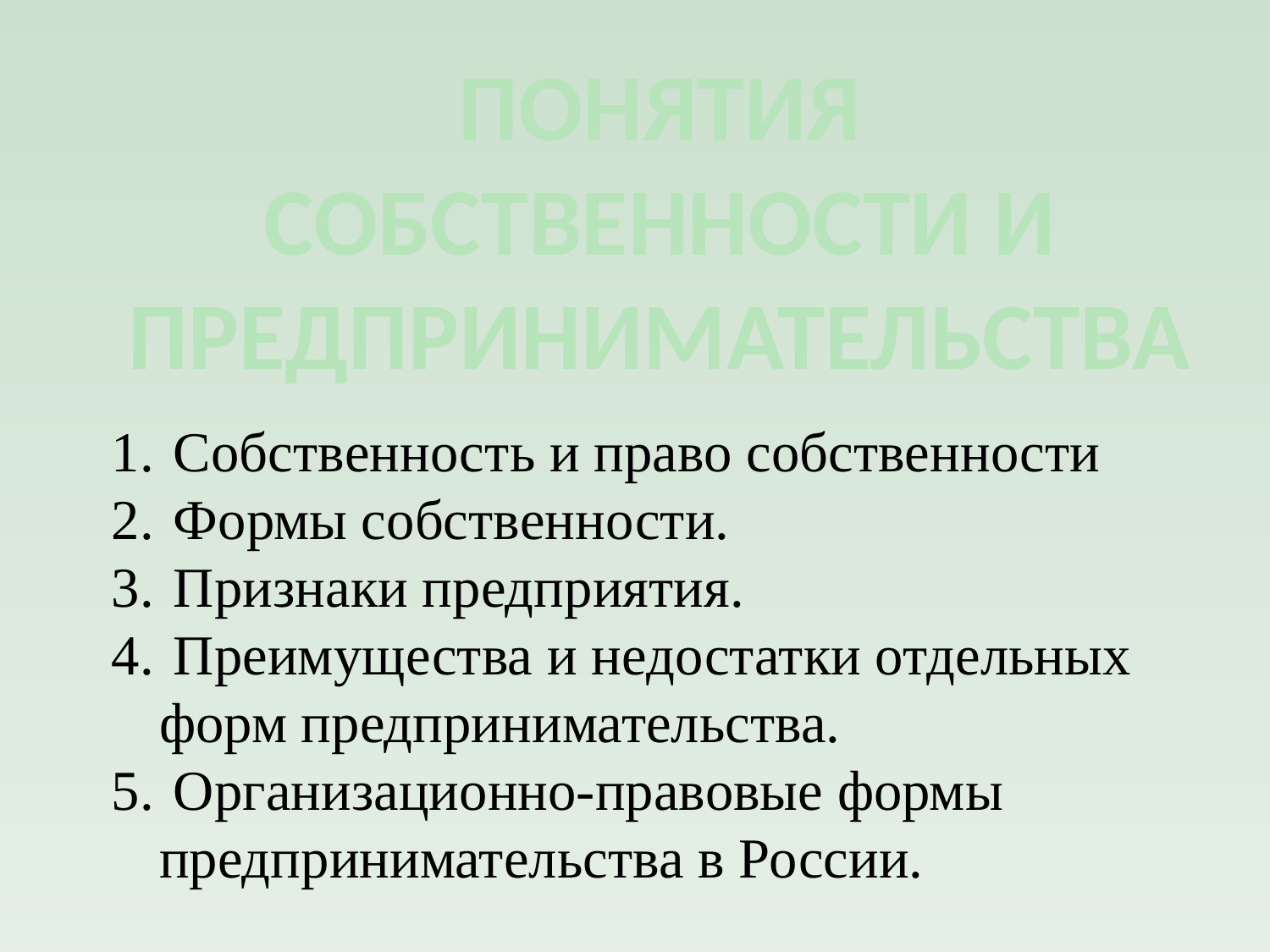

ПОНЯТИЯ СОБСТВЕННОСТИ И ПРЕДПРИНИМАТЕЛЬСТВА
 Собственность и право собственности
 Формы собственности.
 Признаки предприятия.
 Преимущества и недостатки отдельных форм предпринимательства.
 Организационно-правовые формы предпринимательства в России.